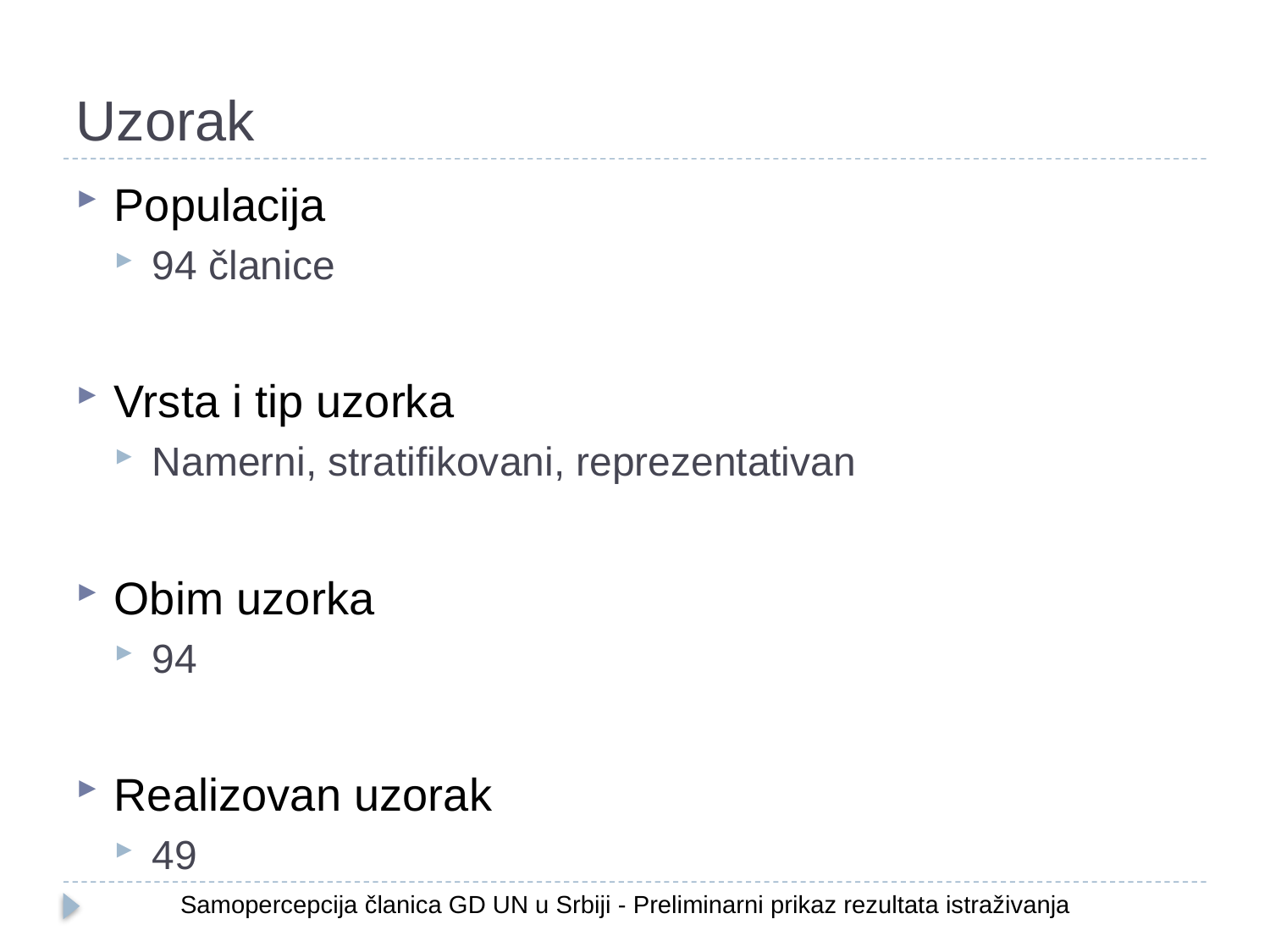

# Uzorak
Populacija
94 članice

Vrsta i tip uzorka
Namerni, stratifikovani, reprezentativan

Obim uzorka
94

Realizovan uzorak
49

Samopercepcija članica GD UN u Srbiji - Preliminarni prikaz rezultata istraživanja